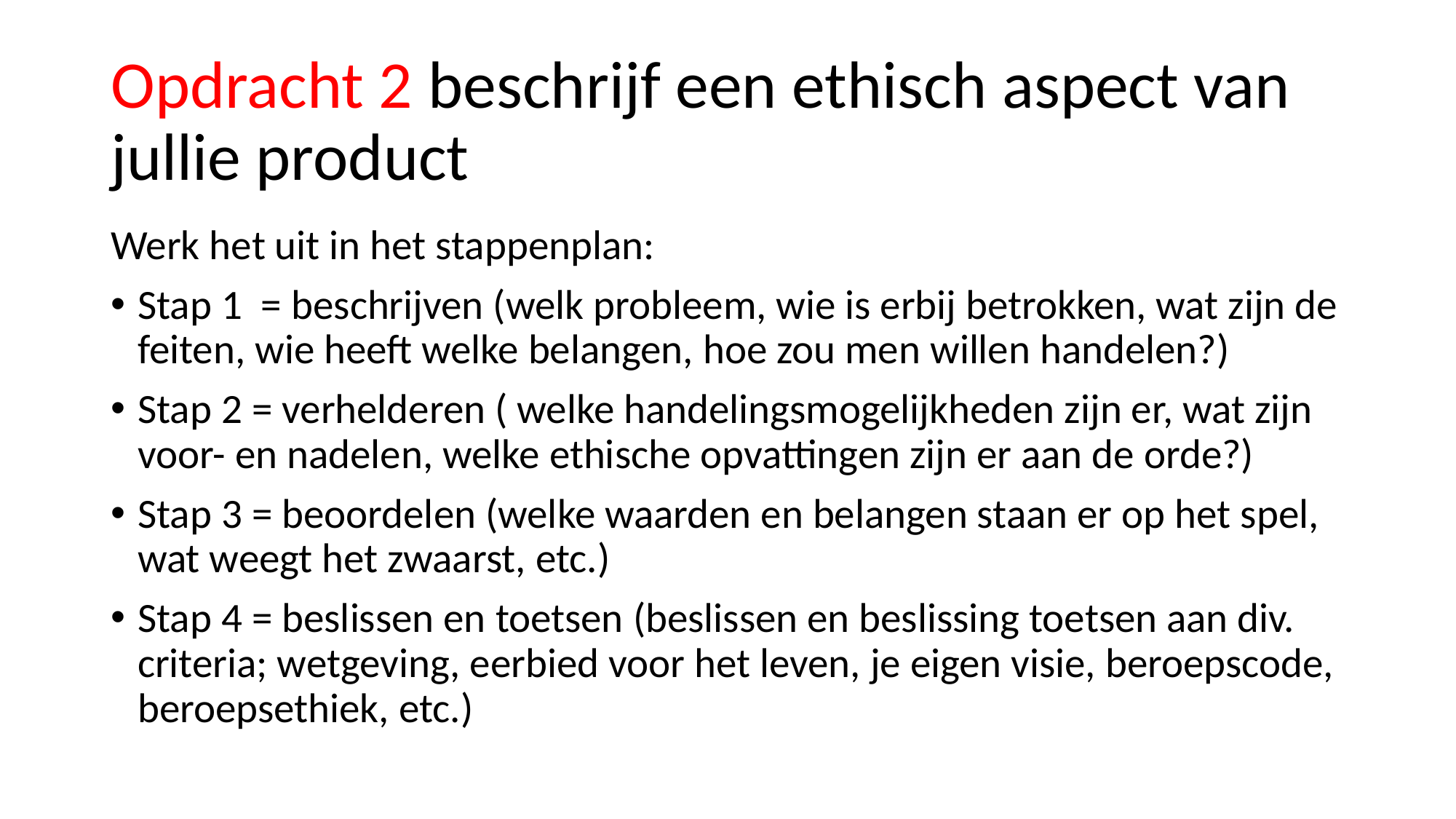

# Opdracht 2 beschrijf een ethisch aspect van jullie product
Werk het uit in het stappenplan:
Stap 1  = beschrijven (welk probleem, wie is erbij betrokken, wat zijn de feiten, wie heeft welke belangen, hoe zou men willen handelen?)
Stap 2 = verhelderen ( welke handelingsmogelijkheden zijn er, wat zijn voor- en nadelen, welke ethische opvattingen zijn er aan de orde?)
Stap 3 = beoordelen (welke waarden en belangen staan er op het spel, wat weegt het zwaarst, etc.)
Stap 4 = beslissen en toetsen (beslissen en beslissing toetsen aan div. criteria; wetgeving, eerbied voor het leven, je eigen visie, beroepscode, beroepsethiek, etc.)